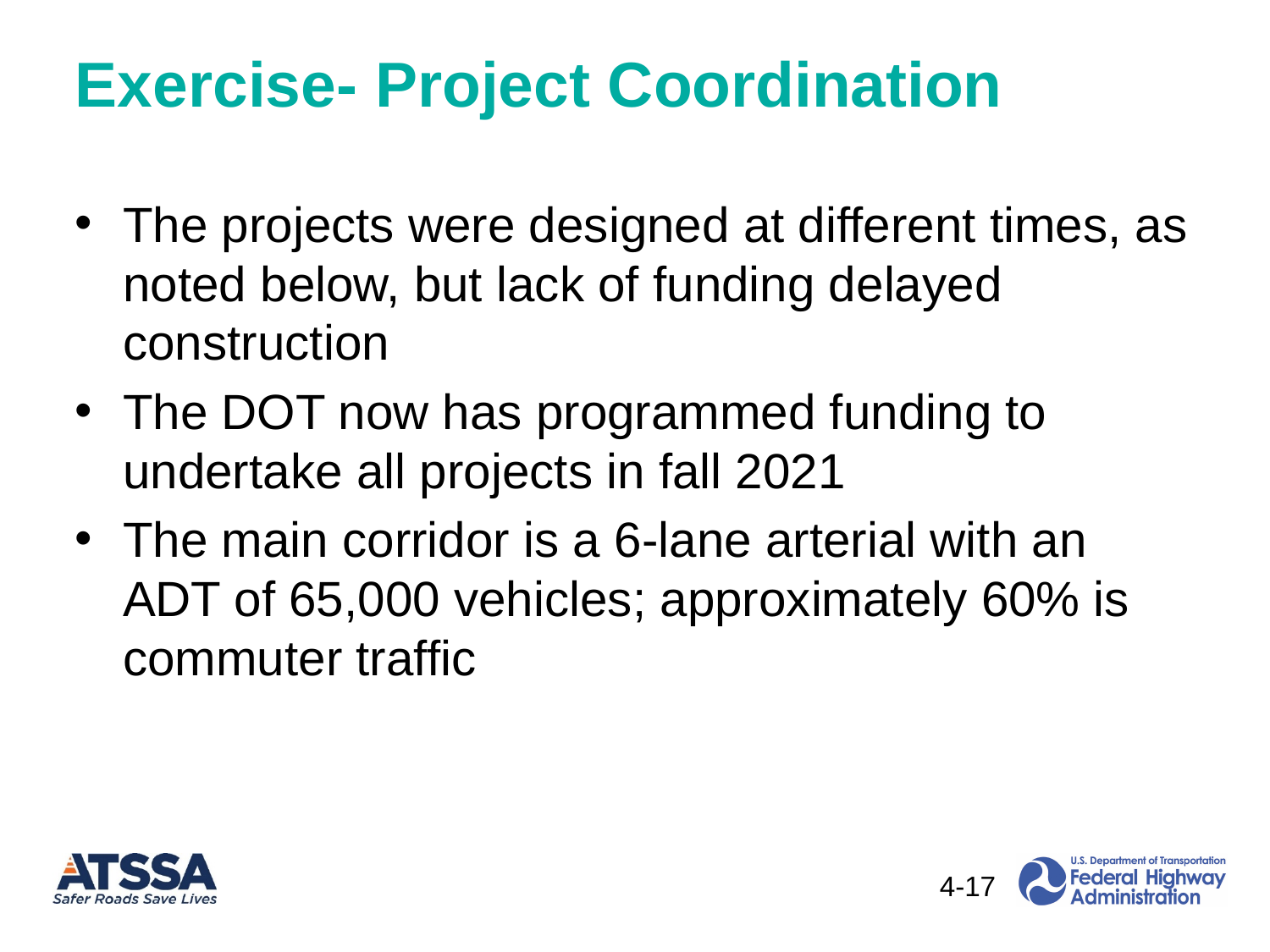

# Exercise- Project Coordination
The projects were designed at different times, as noted below, but lack of funding delayed construction
The DOT now has programmed funding to undertake all projects in fall 2021
The main corridor is a 6-lane arterial with an ADT of 65,000 vehicles; approximately 60% is commuter traffic